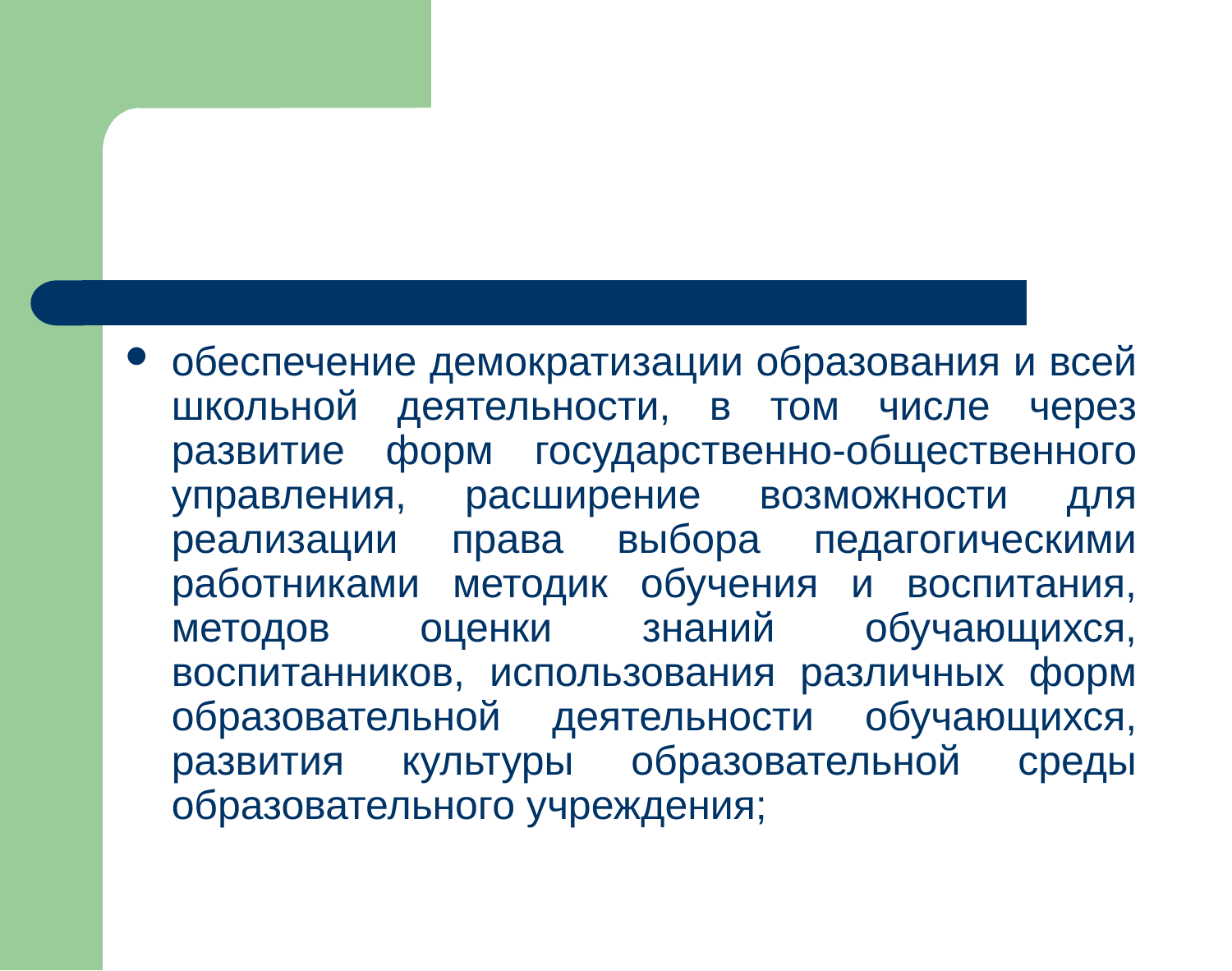

обеспечение демократизации образования и всей школьной деятельности, в том числе через развитие форм государственно-общественного управления, расширение возможности для реализации права выбора педагогическими работниками методик обучения и воспитания, методов оценки знаний обучающихся, воспитанников, использования различных форм образовательной деятельности обучающихся, развития культуры образовательной среды образовательного учреждения;